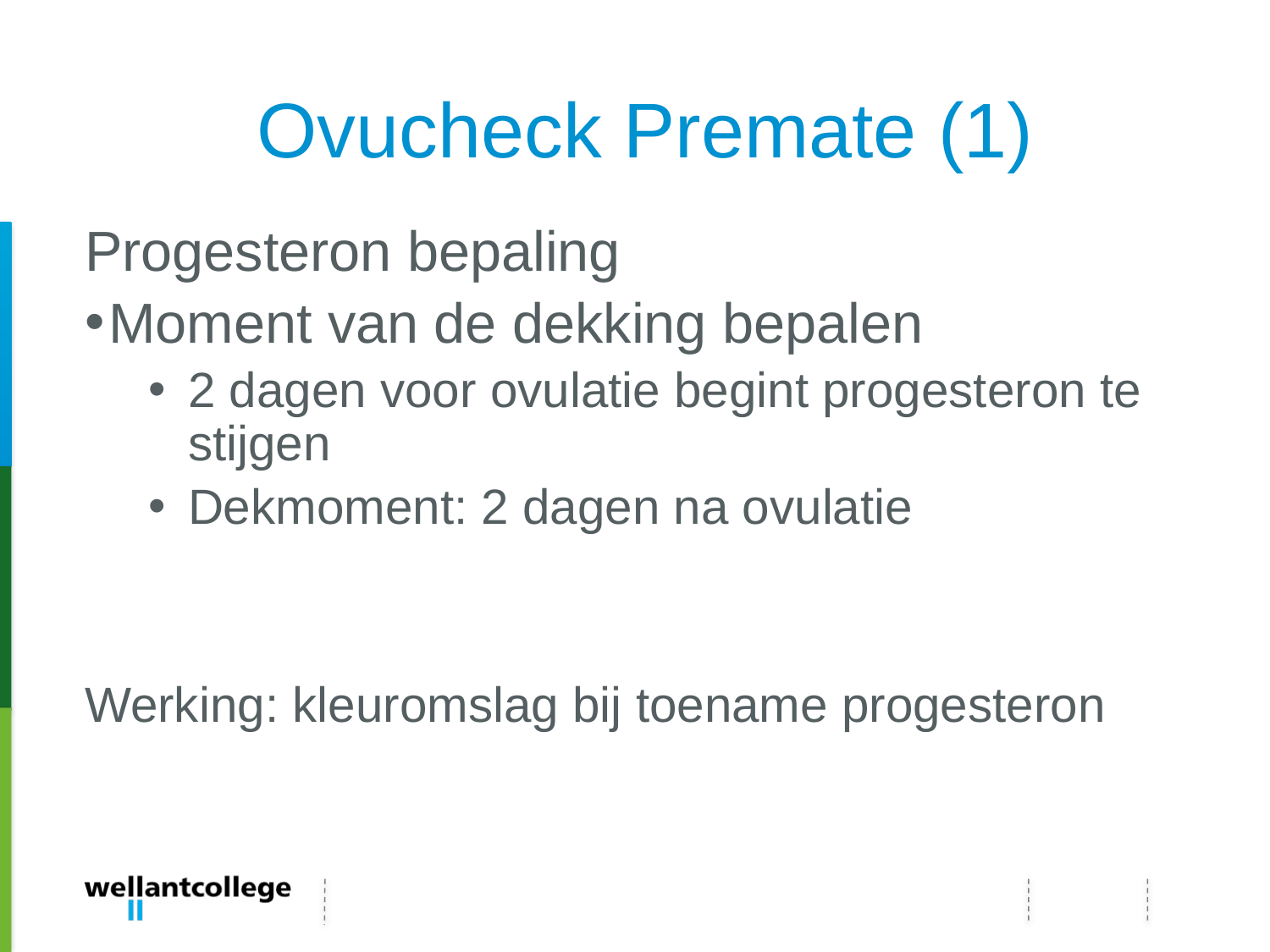

# Ovucheck Premate (1)
Progesteron bepaling
Moment van de dekking bepalen
2 dagen voor ovulatie begint progesteron te stijgen
Dekmoment: 2 dagen na ovulatie

Werking: kleuromslag bij toename progesteron